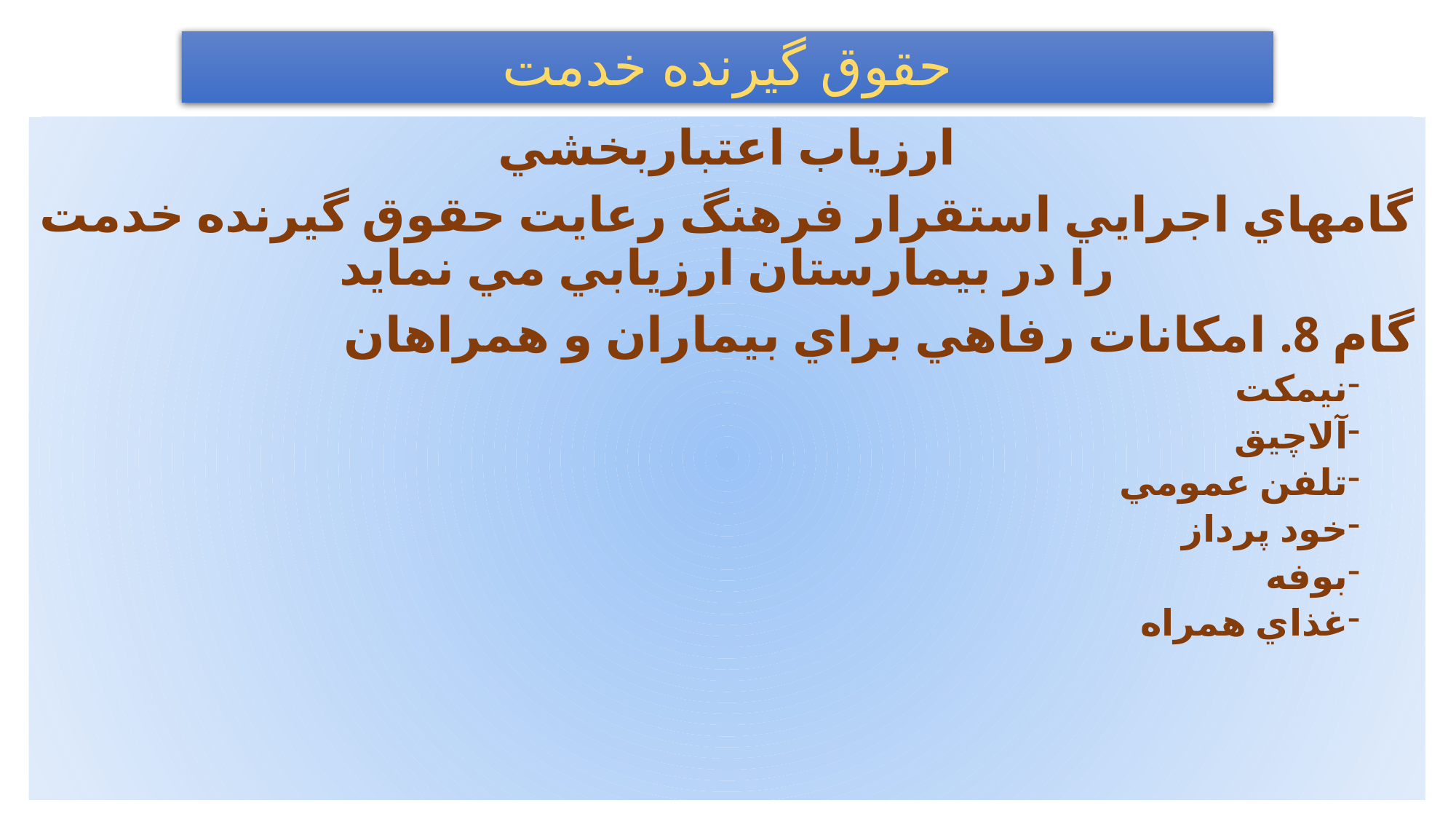

# حقوق گيرنده خدمت
ارزياب اعتباربخشي
گامهاي اجرايي استقرار فرهنگ رعايت حقوق گيرنده خدمت را در بيمارستان ارزيابي مي نمايد
گام 8. امکانات رفاهي براي بيماران و همراهان
نيمکت
آلاچيق
تلفن عمومي
خود پرداز
بوفه
غذاي همراه